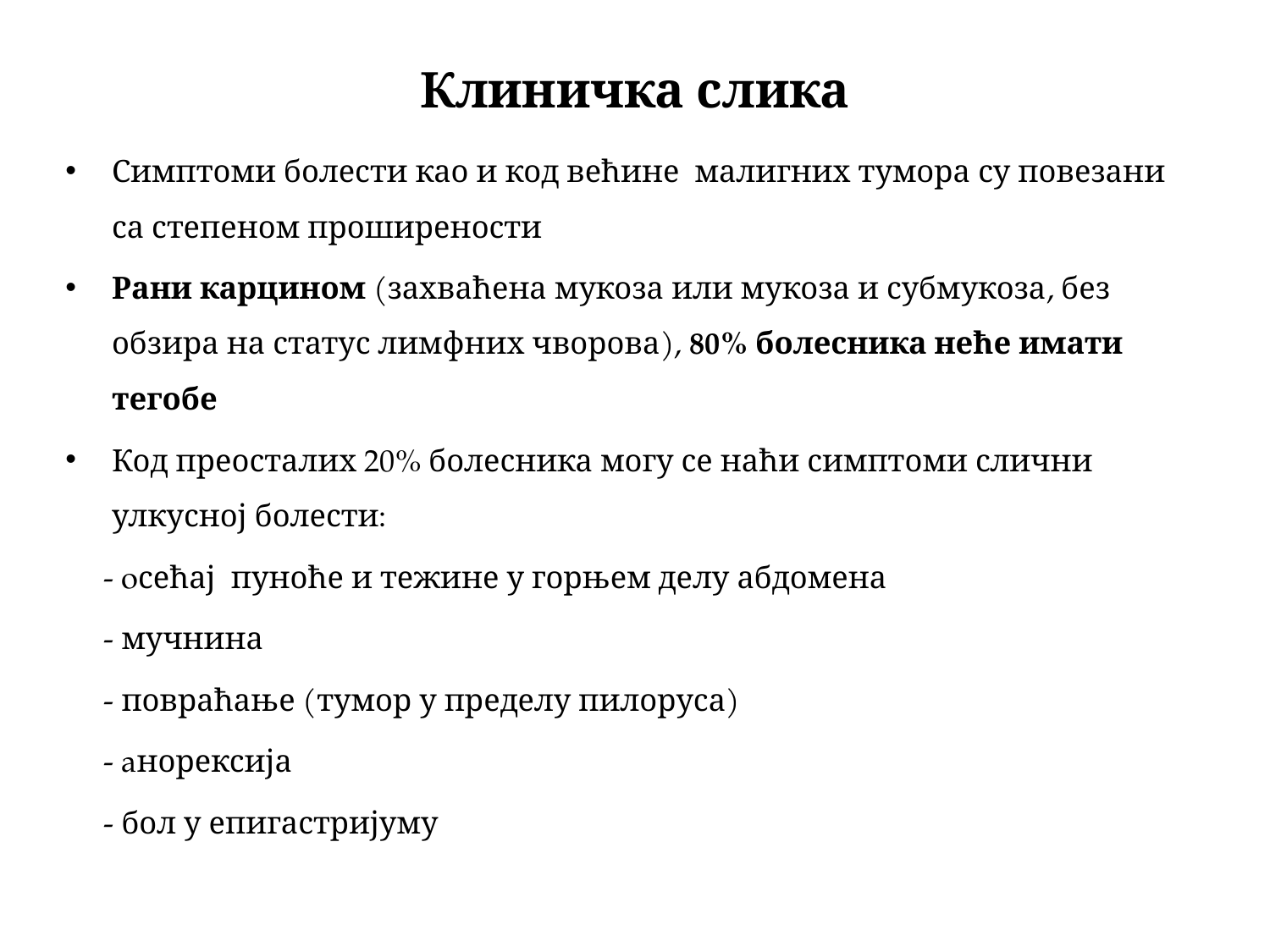

# Клиничка слика
Симптоми болести као и код већине  малигних тумора су повезани са степеном проширености
Рани карцином (захваћена мукоза или мукоза и субмукоза, без обзира на статус лимфних чворова), 80% болесника неће имати тегобе
Код преосталих 20% болесника могу се наћи симптоми слични улкусној болести:
     - oсећај  пуноће и тежине у горњем делу абдомена
     - мучнина
     - повраћање (тумор у пределу пилоруса)
     - aнорексија
     - бол у епигастријуму